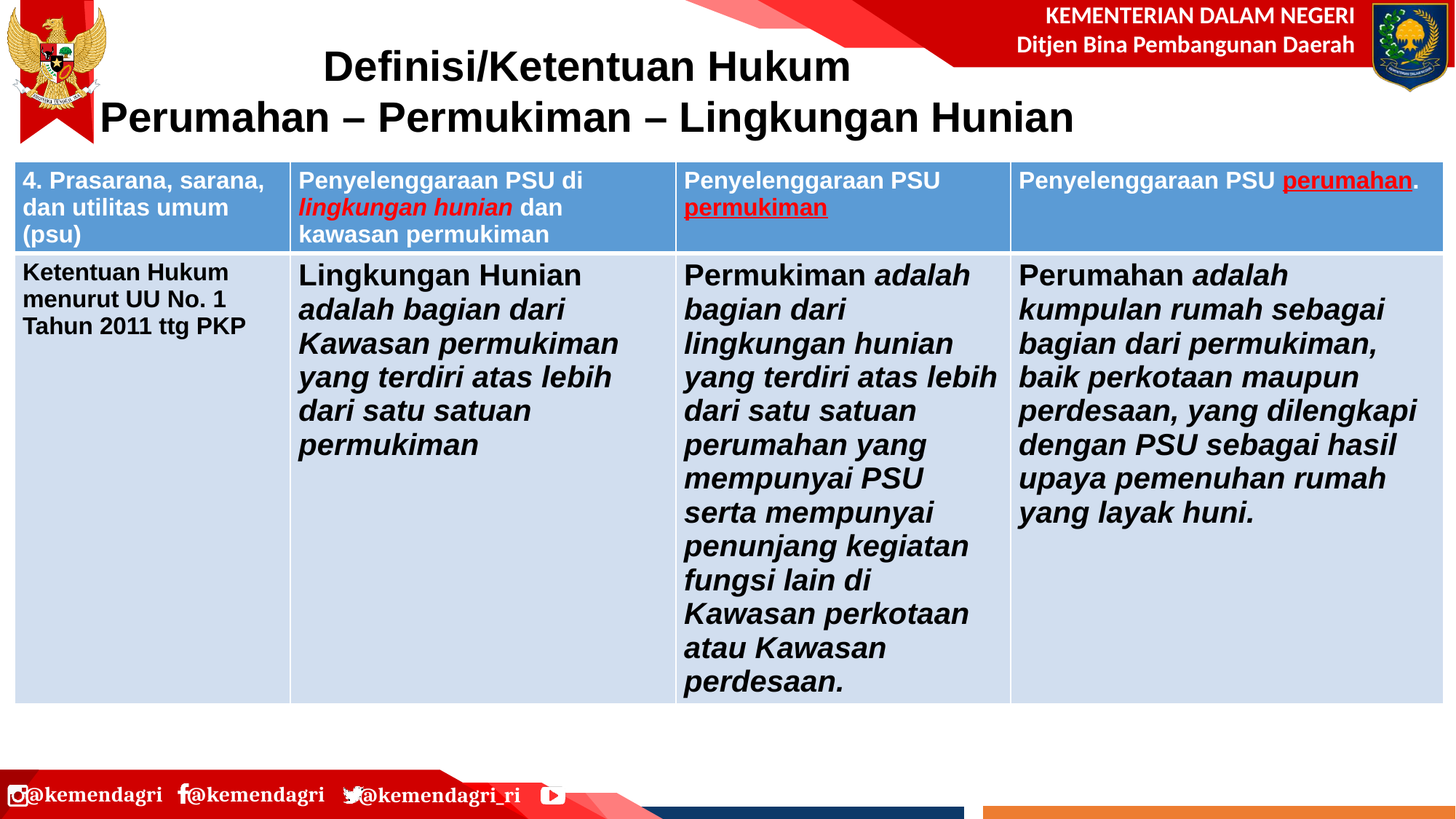

Definisi/Ketentuan Hukum
Perumahan – Permukiman – Lingkungan Hunian
| 4. Prasarana, sarana, dan utilitas umum (psu) | Penyelenggaraan PSU di lingkungan hunian dan kawasan permukiman | Penyelenggaraan PSU permukiman | Penyelenggaraan PSU perumahan. |
| --- | --- | --- | --- |
| Ketentuan Hukum menurut UU No. 1 Tahun 2011 ttg PKP | Lingkungan Hunian adalah bagian dari Kawasan permukiman yang terdiri atas lebih dari satu satuan permukiman | Permukiman adalah bagian dari lingkungan hunian yang terdiri atas lebih dari satu satuan perumahan yang mempunyai PSU serta mempunyai penunjang kegiatan fungsi lain di Kawasan perkotaan atau Kawasan perdesaan. | Perumahan adalah kumpulan rumah sebagai bagian dari permukiman, baik perkotaan maupun perdesaan, yang dilengkapi dengan PSU sebagai hasil upaya pemenuhan rumah yang layak huni. |